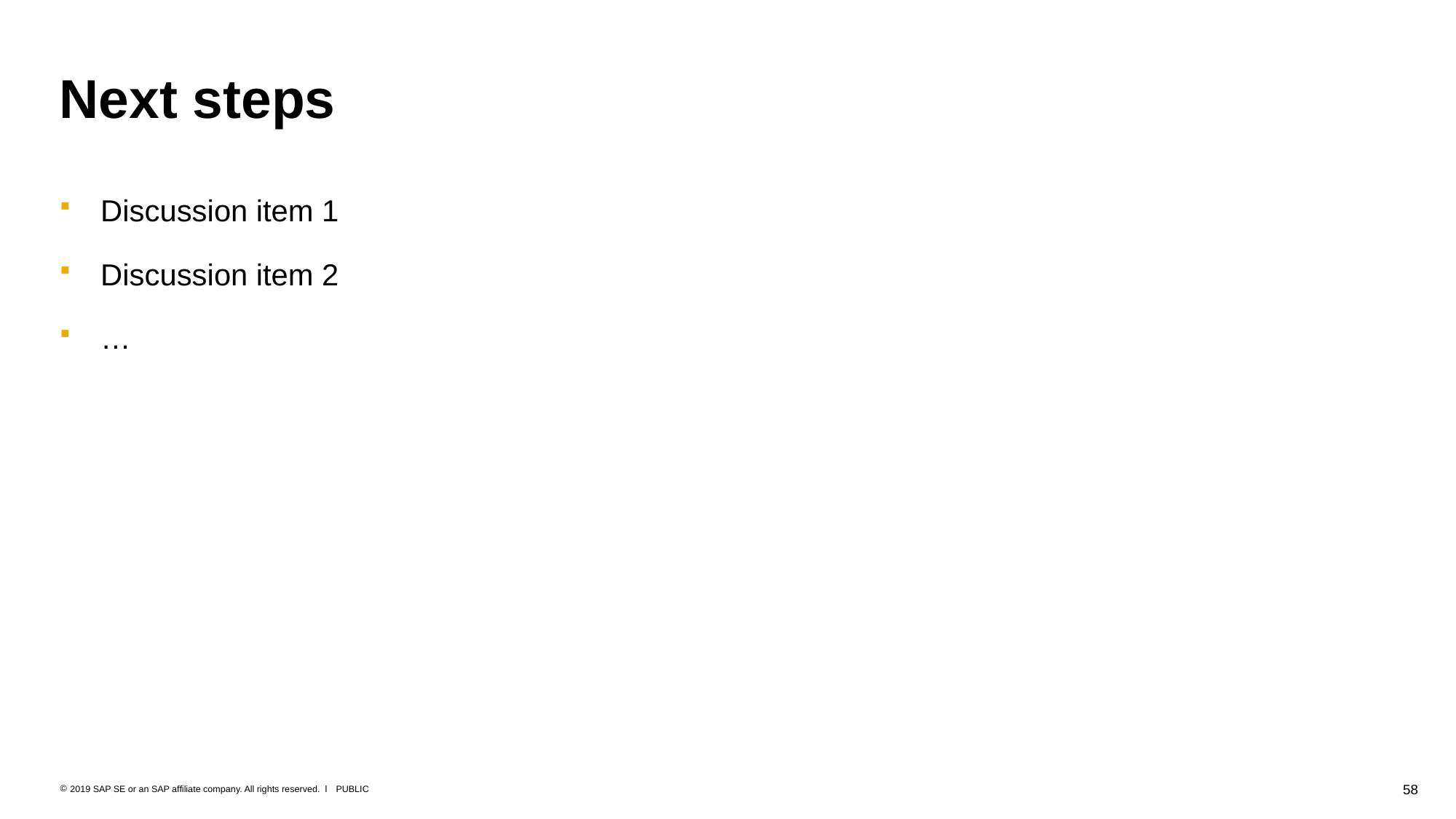

# Next steps
Discussion item 1
Discussion item 2
…